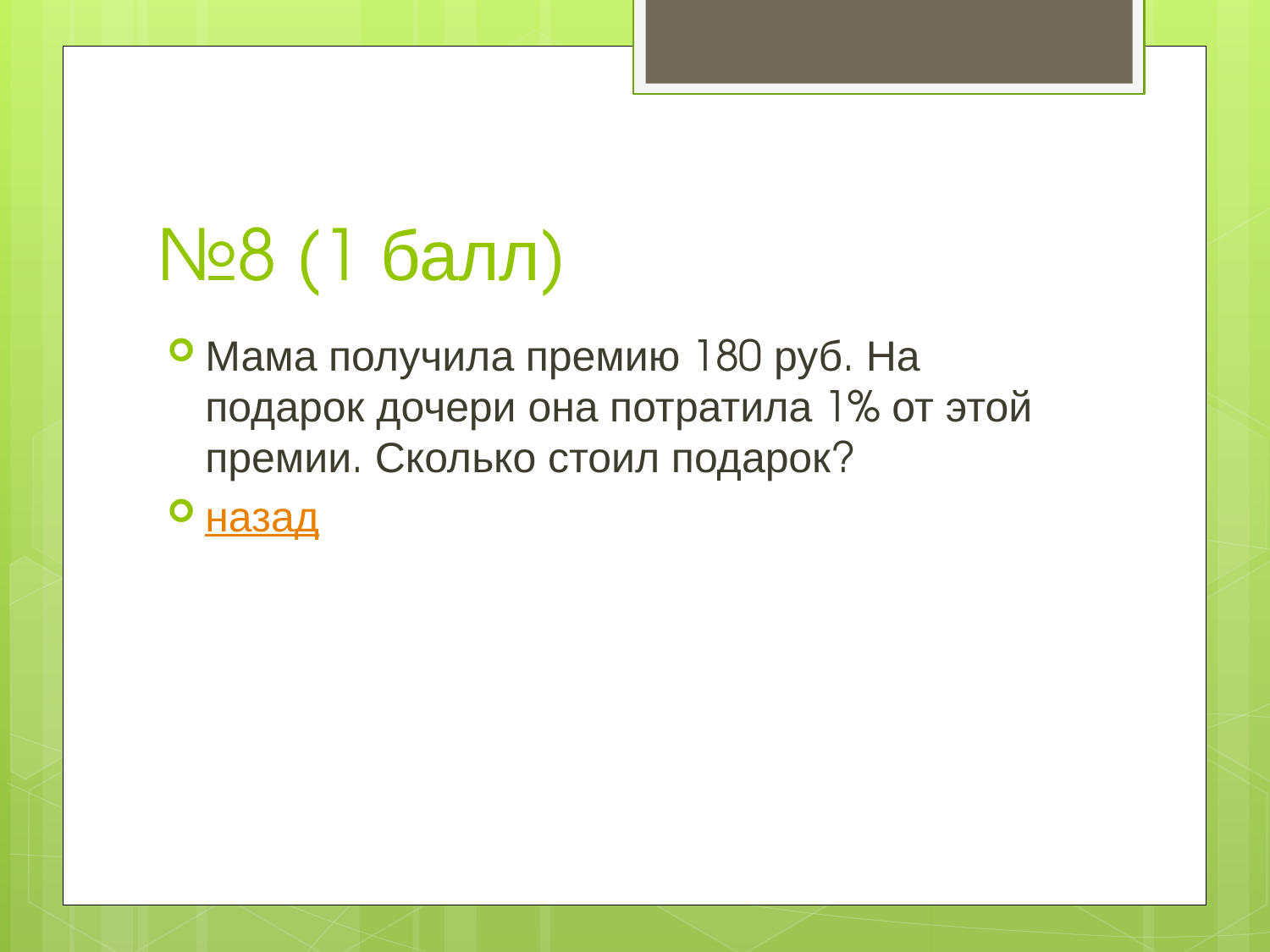

# №8 (1 балл)
Мама получила премию 180 руб. На подарок дочери она потратила 1% от этой премии. Сколько стоил подарок?
назад